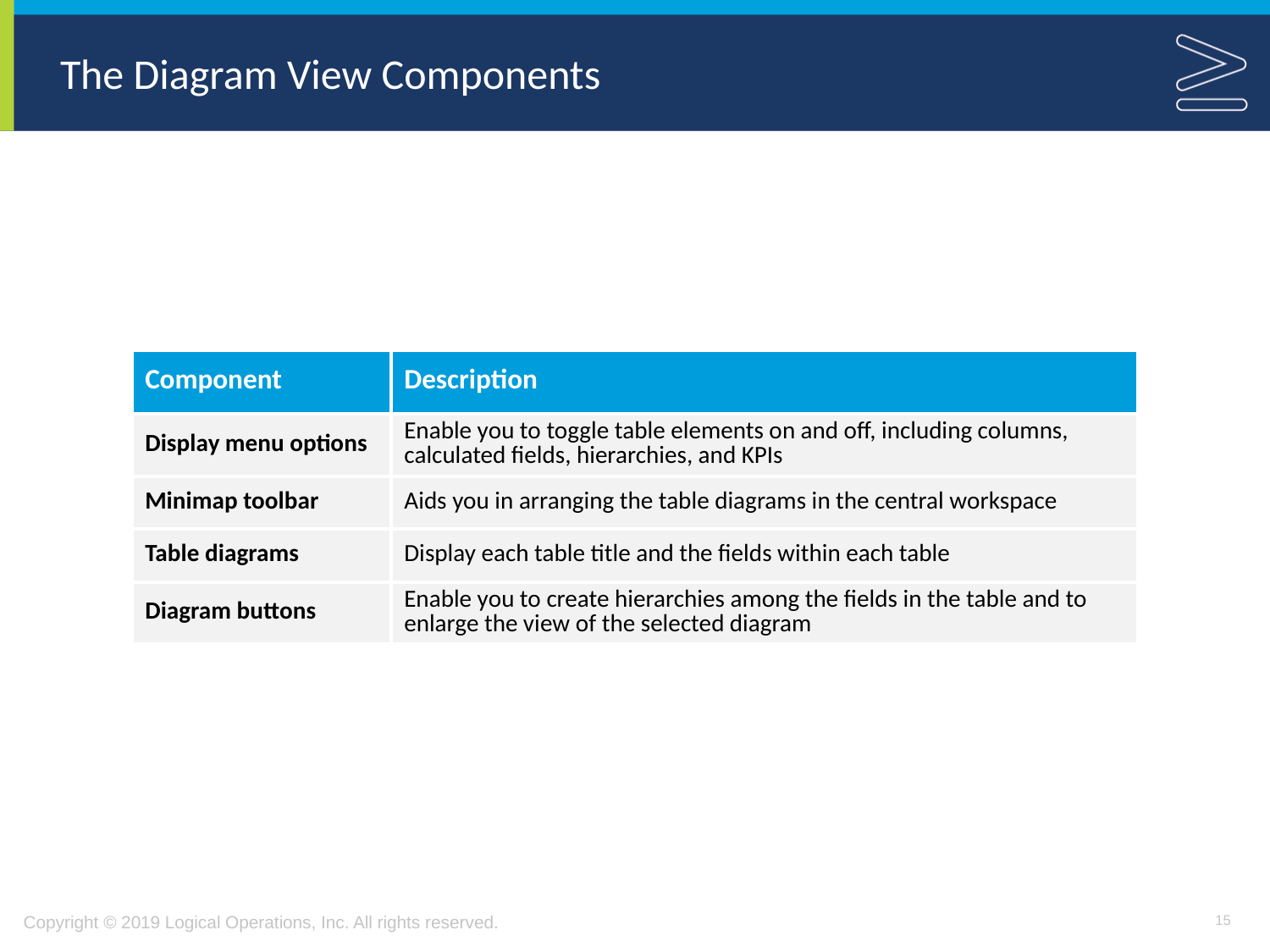

# The Diagram View Components
| Component | Description |
| --- | --- |
| Display menu options | Enable you to toggle table elements on and off, including columns, calculated fields, hierarchies, and KPIs |
| Minimap toolbar | Aids you in arranging the table diagrams in the central workspace |
| Table diagrams | Display each table title and the fields within each table |
| Diagram buttons | Enable you to create hierarchies among the fields in the table and to enlarge the view of the selected diagram |
15